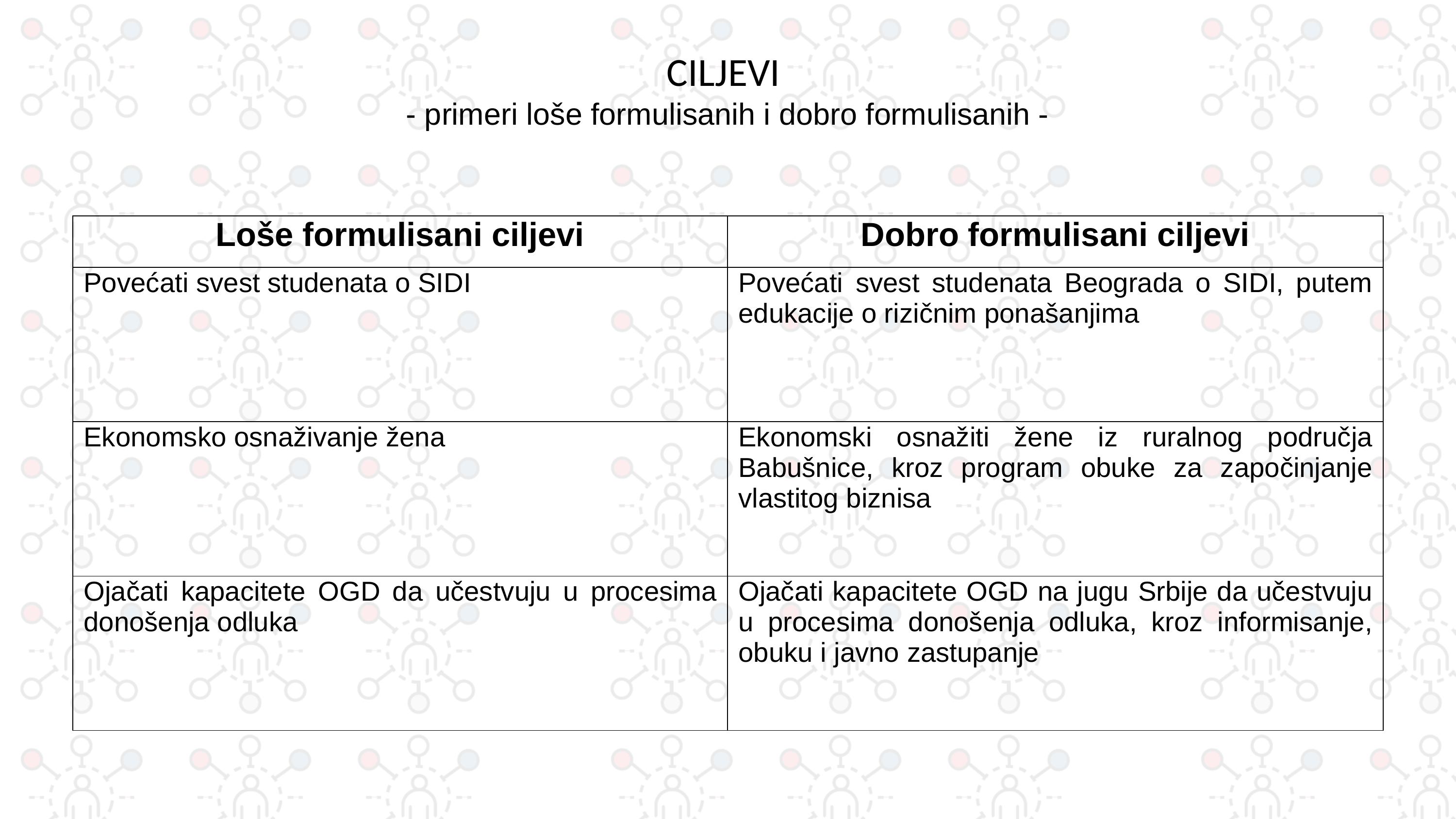

# CILJEVI - primeri loše formulisanih i dobro formulisanih -
| Loše formulisani ciljevi | Dobro formulisani ciljevi |
| --- | --- |
| Povećati svest studenata o SIDI | Povećati svest studenata Beograda o SIDI, putem edukacije o rizičnim ponašanjima |
| Ekonomsko osnaživanje žena | Ekonomski osnažiti žene iz ruralnog područja Babušnice, kroz program obuke za započinjanje vlastitog biznisa |
| Ojačati kapacitete OGD da učestvuju u procesima donošenja odluka | Ojačati kapacitete OGD na jugu Srbije da učestvuju u procesima donošenja odluka, kroz informisanje, obuku i javno zastupanje |